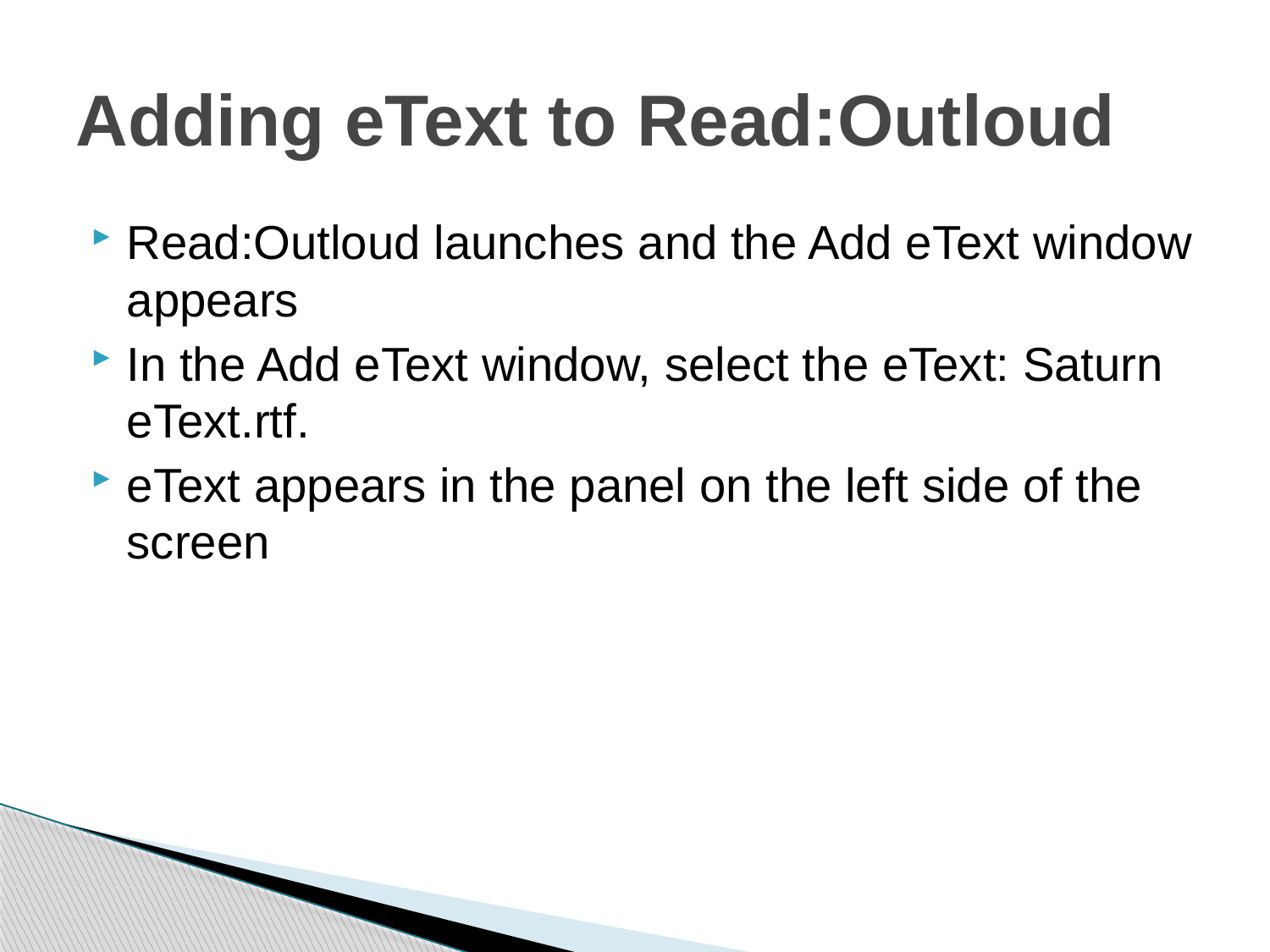

# Adding eText to Read:Outloud
Read:Outloud launches and the Add eText window appears
In the Add eText window, select the eText: Saturn eText.rtf.
eText appears in the panel on the left side of the screen